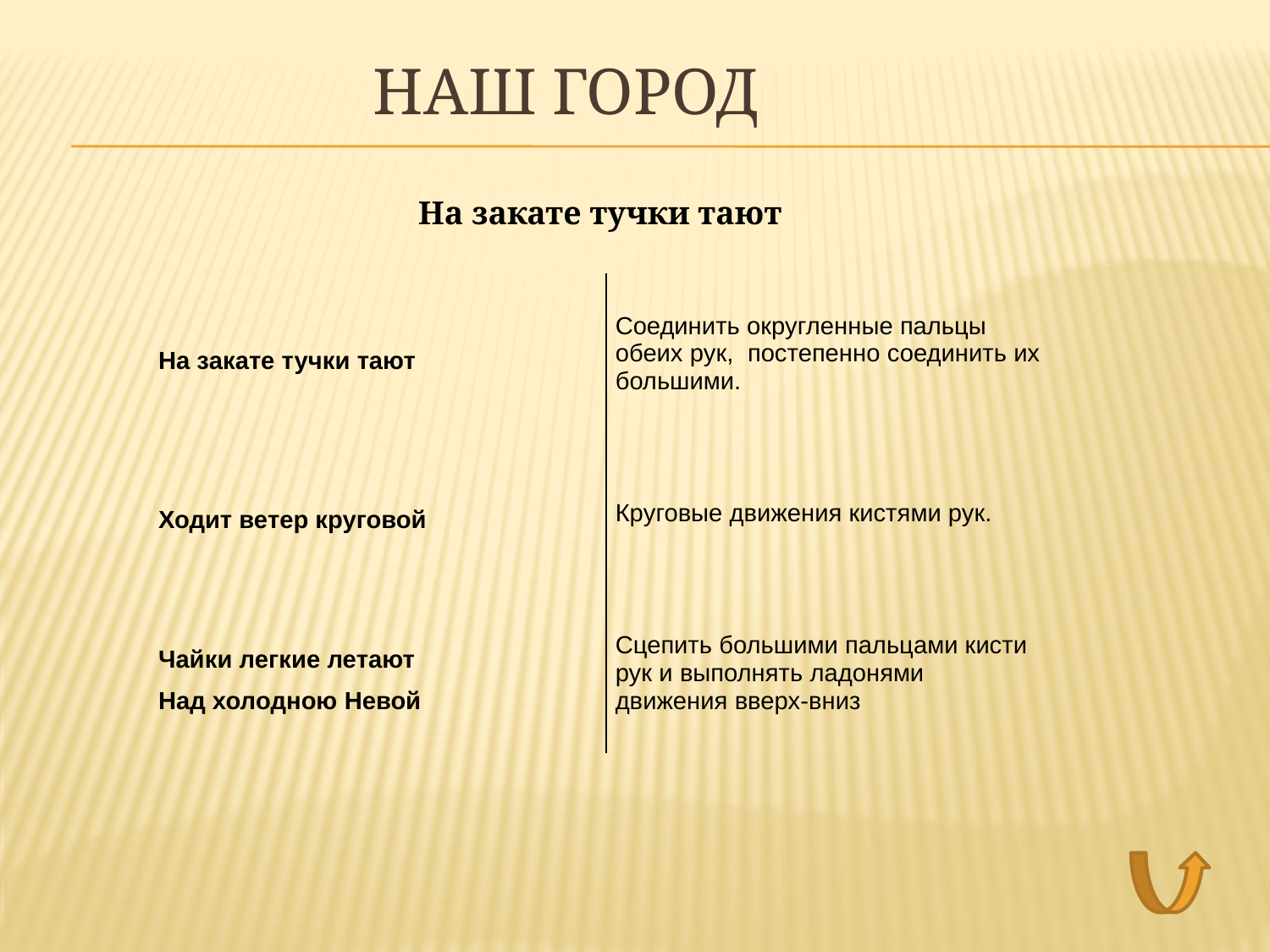

# Наш город
| На закате тучки тают |  |
| --- | --- |
| На закате тучки тают | Соединить округленные пальцы обеих рук, постепенно соединить их большими. |
| Ходит ветер круговой | Круговые движения кистями рук. |
| Чайки легкие летают Над холодною Невой | Сцепить большими пальцами кисти рук и выполнять ладонями движения вверх-вниз |